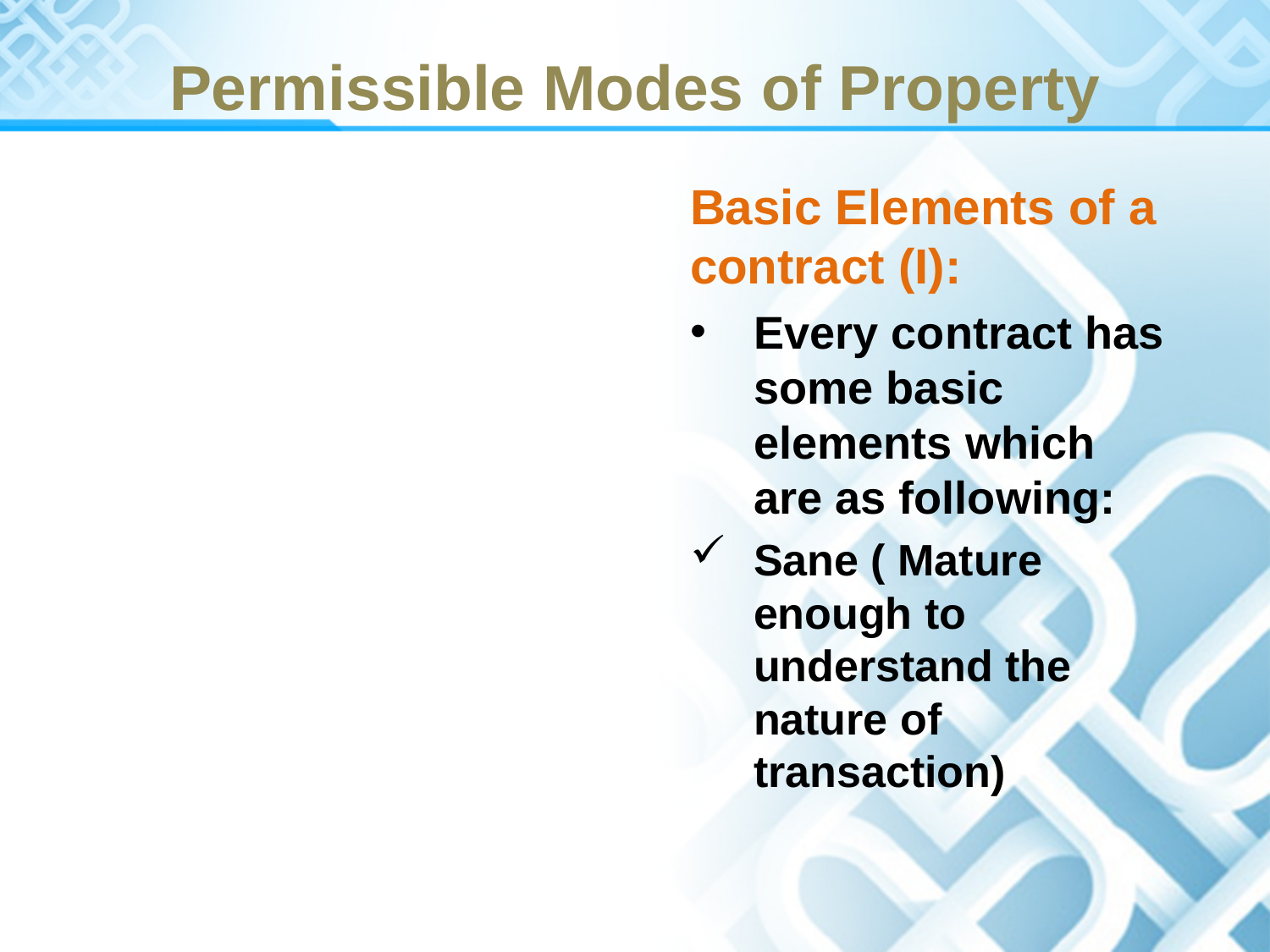

Permissible Modes of Property
Basic Elements of a contract (I):
Every contract has some basic elements which are as following:
Sane ( Mature enough to understand the nature of transaction)